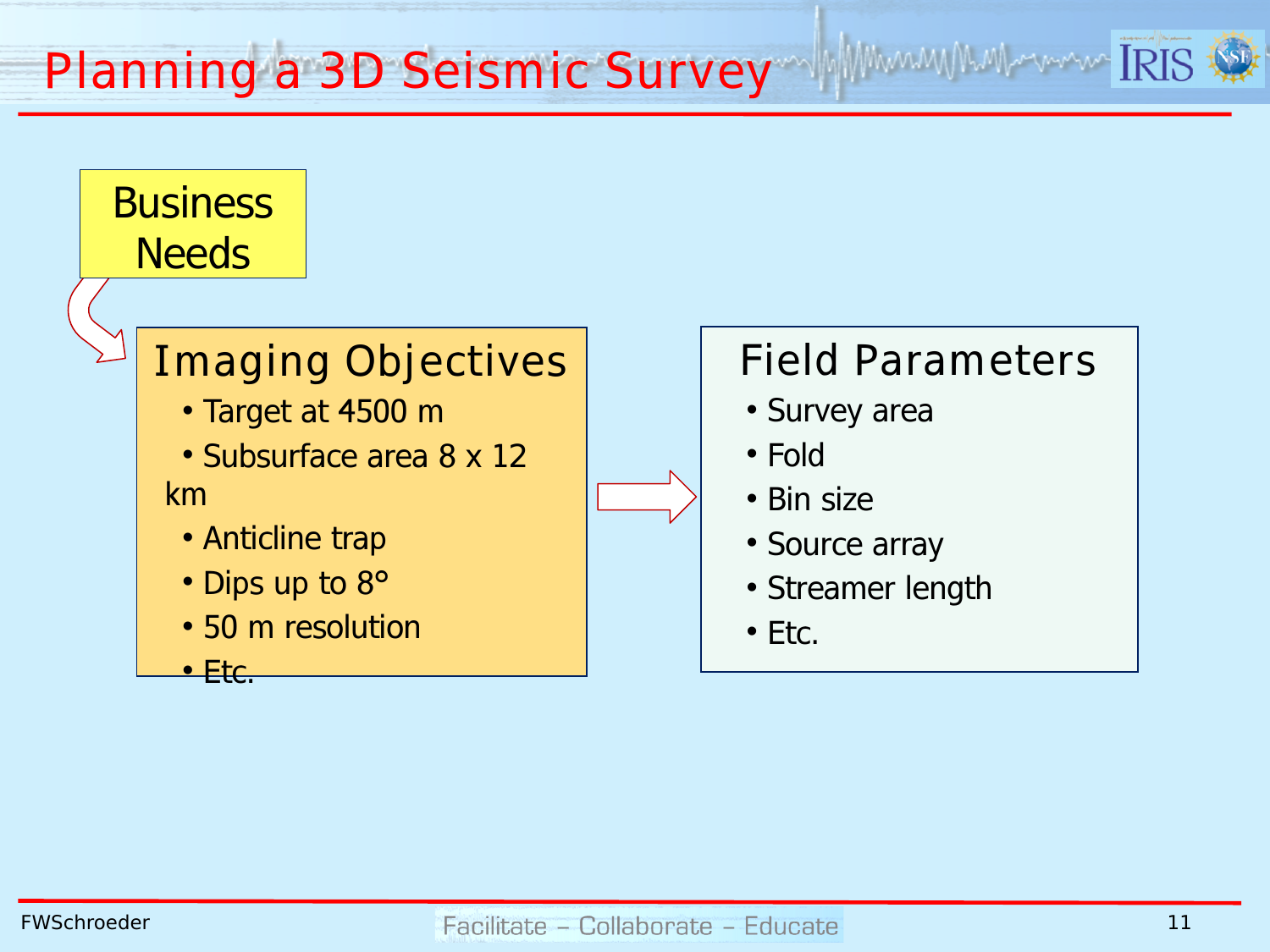

# Planning a 3D Seismic Survey
Business Needs

Imaging Objectives
 Target at 4500 m
 Subsurface area 8 x 12 km
 Anticline trap
 Dips up to 8°
 50 m resolution
 Etc.

Field Parameters
 Survey area
 Fold
 Bin size
 Source array
 Streamer length
 Etc.